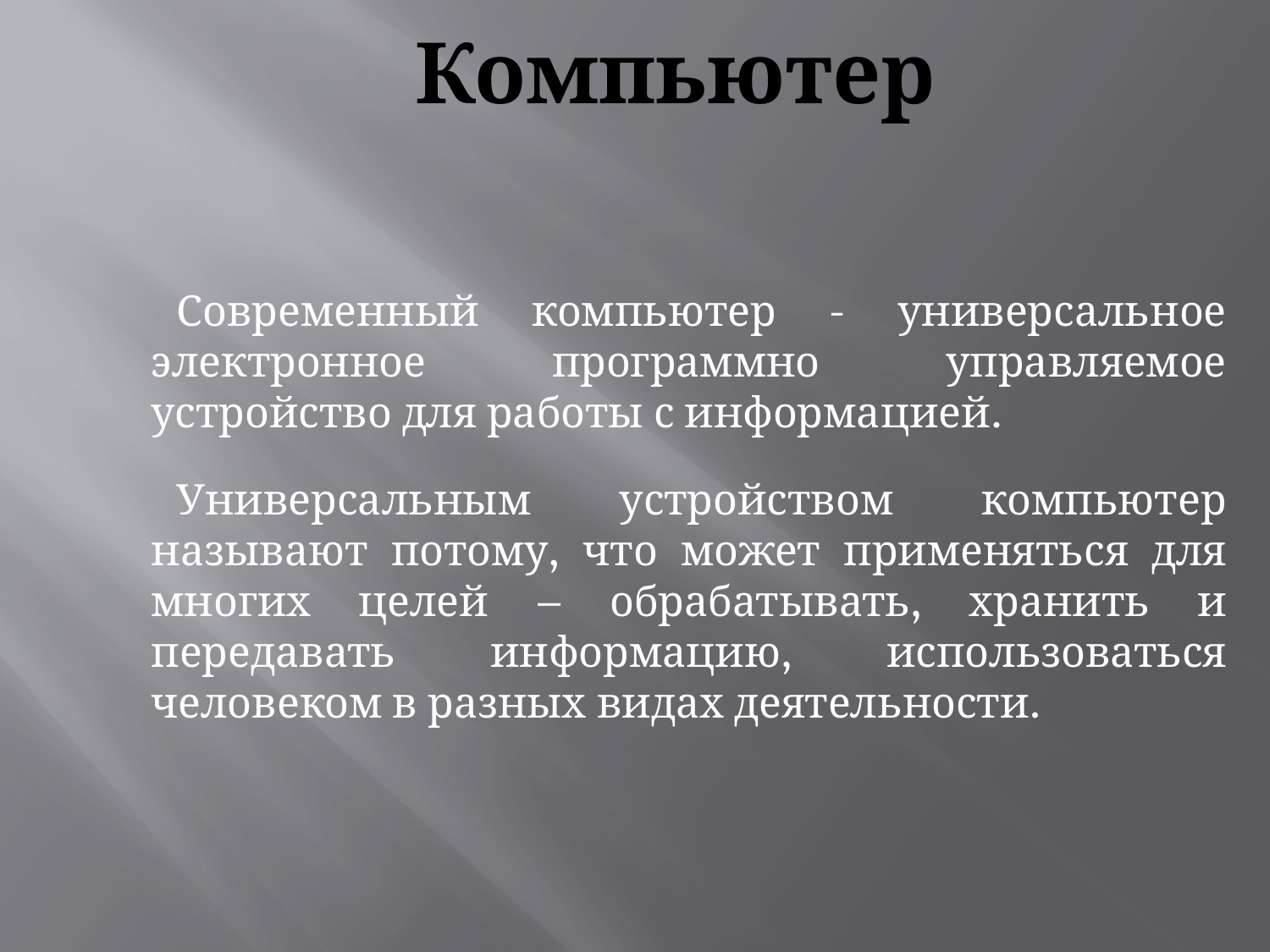

# Компьютер
Современный компьютер - универсальное электронное программно управляемое устройство для работы с информацией.
Универсальным устройством компьютер называют потому, что может применяться для многих целей – обрабатывать, хранить и передавать информацию, использоваться человеком в разных видах деятельности.